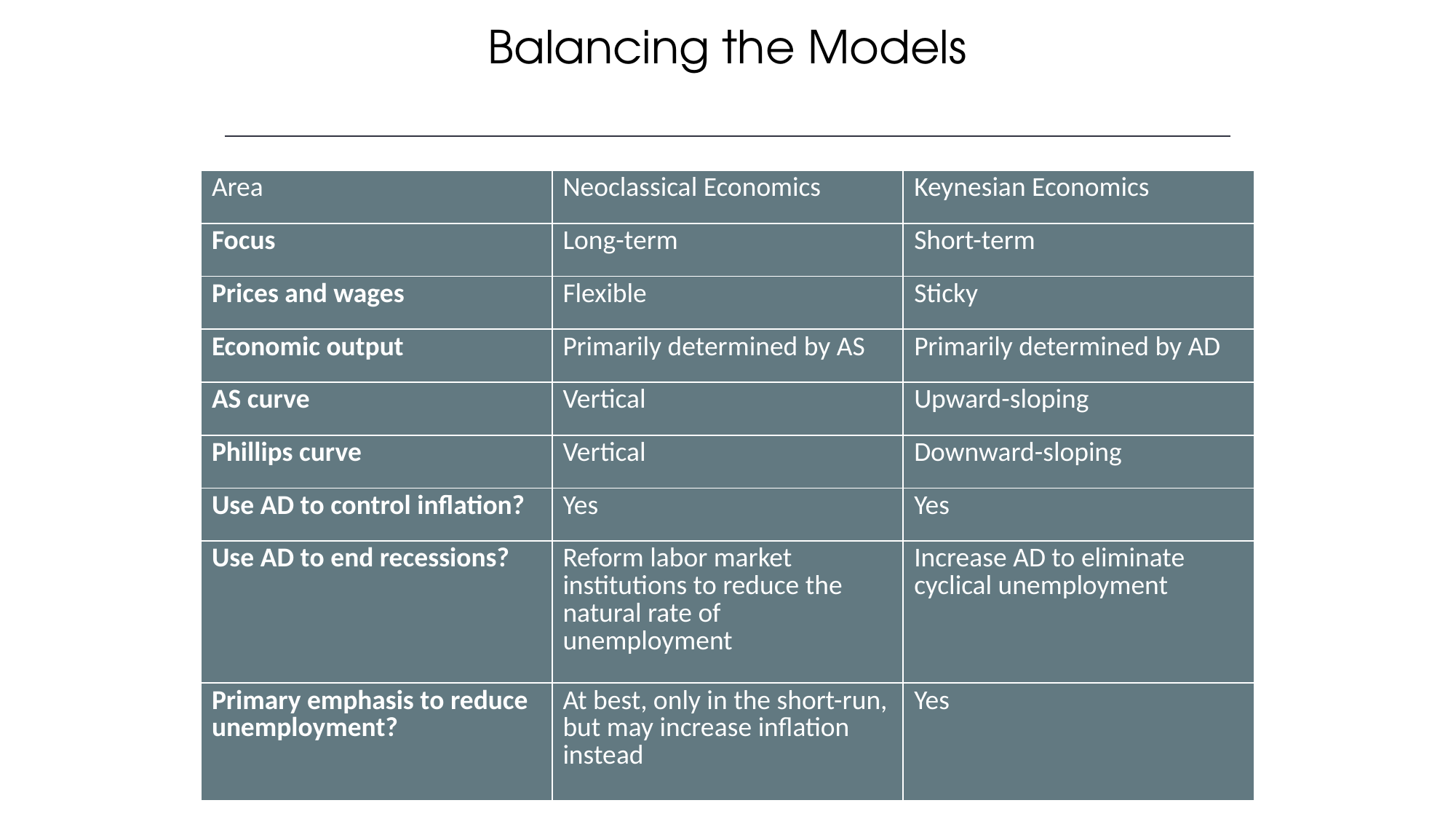

Balancing the Models
HAWKES LEARNING
| Area | Neoclassical Economics | Keynesian Economics |
| --- | --- | --- |
| Focus | Long-term | Short-term |
| Prices and wages | Flexible | Sticky |
| Economic output | Primarily determined by AS | Primarily determined by AD |
| AS curve | Vertical | Upward-sloping |
| Phillips curve | Vertical | Downward-sloping |
| Use AD to control inflation? | Yes | Yes |
| Use AD to end recessions? | Reform labor market institutions to reduce the natural rate of unemployment | Increase AD to eliminate cyclical unemployment |
| Primary emphasis to reduce unemployment? | At best, only in the short-run, but may increase inflation instead | Yes |
The CPI is subject to two types of bias: substitution bias and quality/new goods bias.
Both substitution bias and quality/new goods bias tend to overstate the negative impact of inflation on consumers.